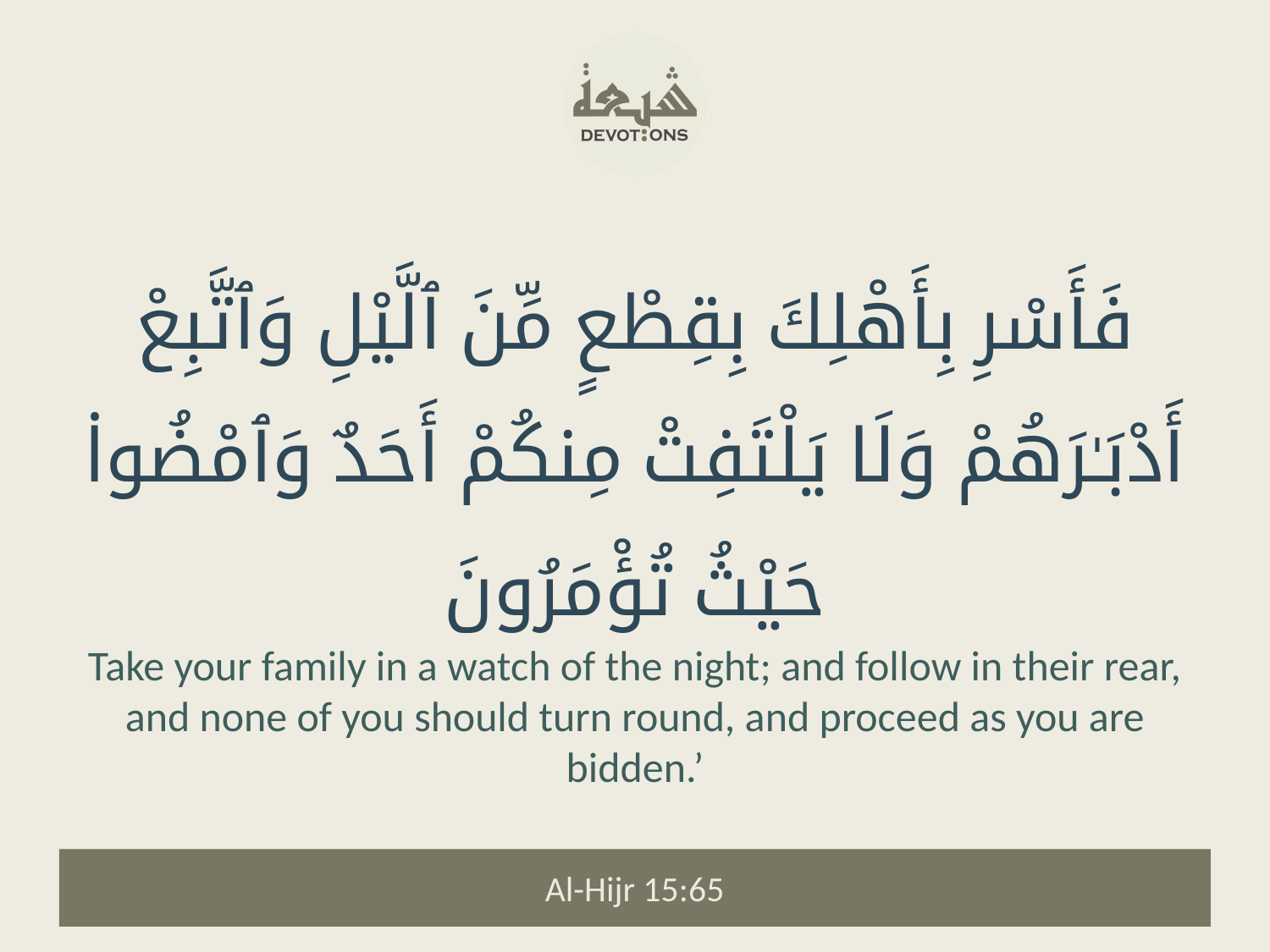

فَأَسْرِ بِأَهْلِكَ بِقِطْعٍ مِّنَ ٱلَّيْلِ وَٱتَّبِعْ أَدْبَـٰرَهُمْ وَلَا يَلْتَفِتْ مِنكُمْ أَحَدٌ وَٱمْضُوا۟ حَيْثُ تُؤْمَرُونَ
Take your family in a watch of the night; and follow in their rear, and none of you should turn round, and proceed as you are bidden.’
Al-Hijr 15:65